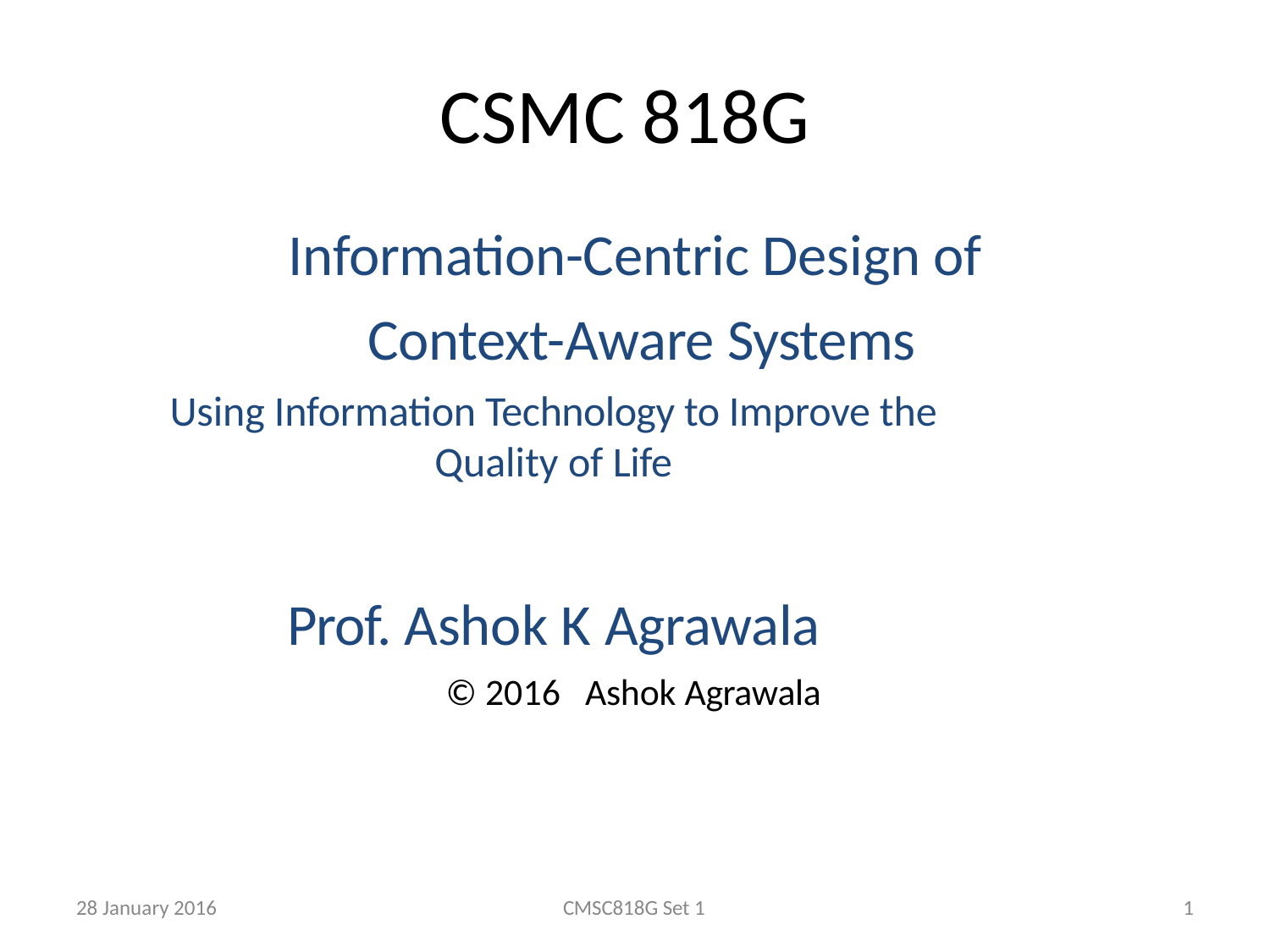

# CSMC 818G
Information-Centric Design of  Context-Aware Systems
Using Information Technology to Improve the Quality of Life

Prof. Ashok K Agrawala
© 2016
Ashok Agrawala
28 January 2016
CMSC818G Set 1
1